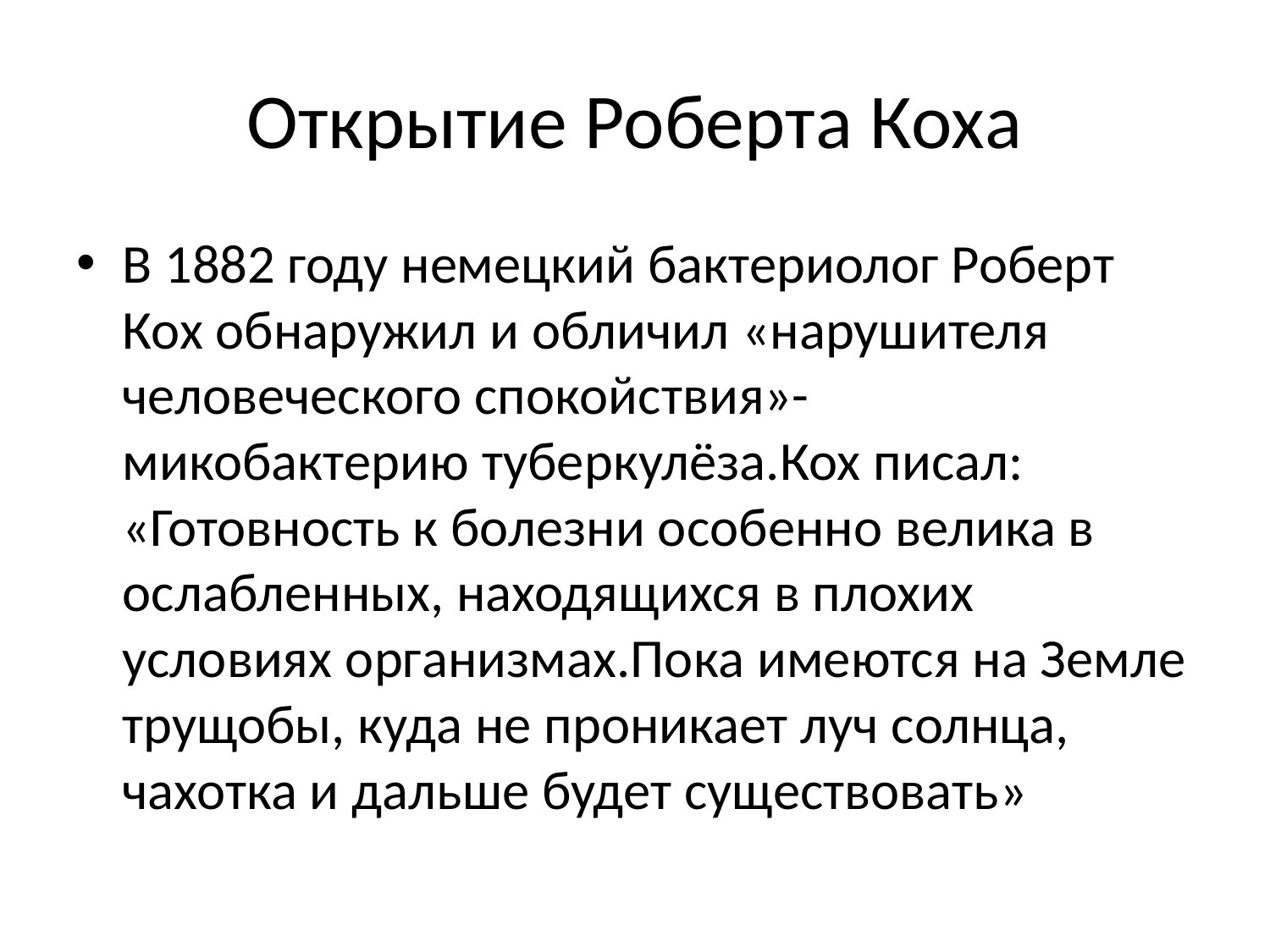

# Открытие Роберта Коха
В 1882 году немецкий бактериолог Роберт Кох обнаружил и обличил «нарушителя человеческого спокойствия»-микобактерию туберкулёза.Кох писал: «Готовность к болезни особенно велика в ослабленных, находящихся в плохих условиях организмах.Пока имеются на Земле трущобы, куда не проникает луч солнца, чахотка и дальше будет существовать»